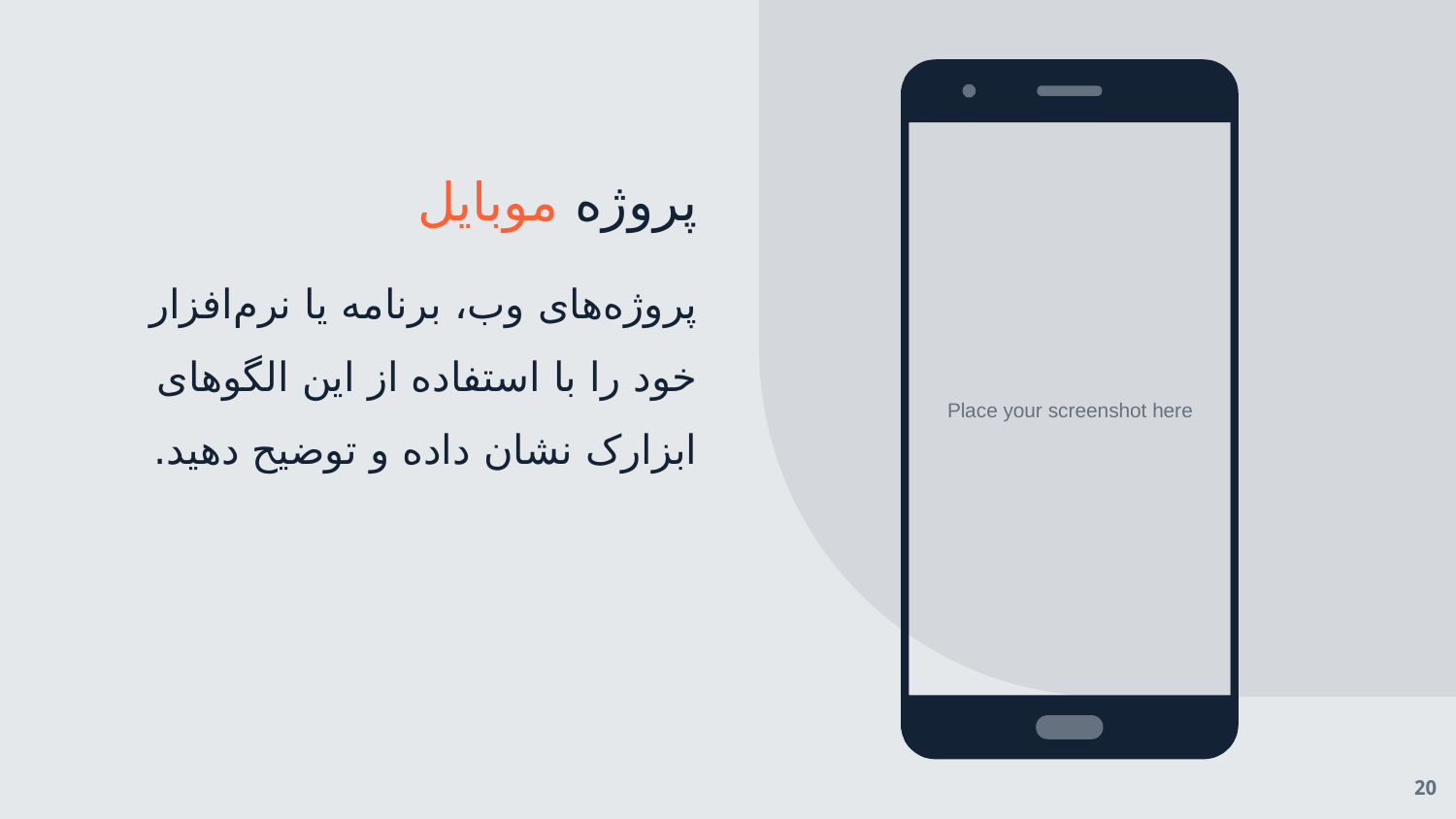

Place your screenshot here
# پروژه موبایل
پروژه‌های وب، برنامه یا نرم‌افزار خود را با استفاده از این الگوهای ابزارک نشان داده و توضیح دهید.
20